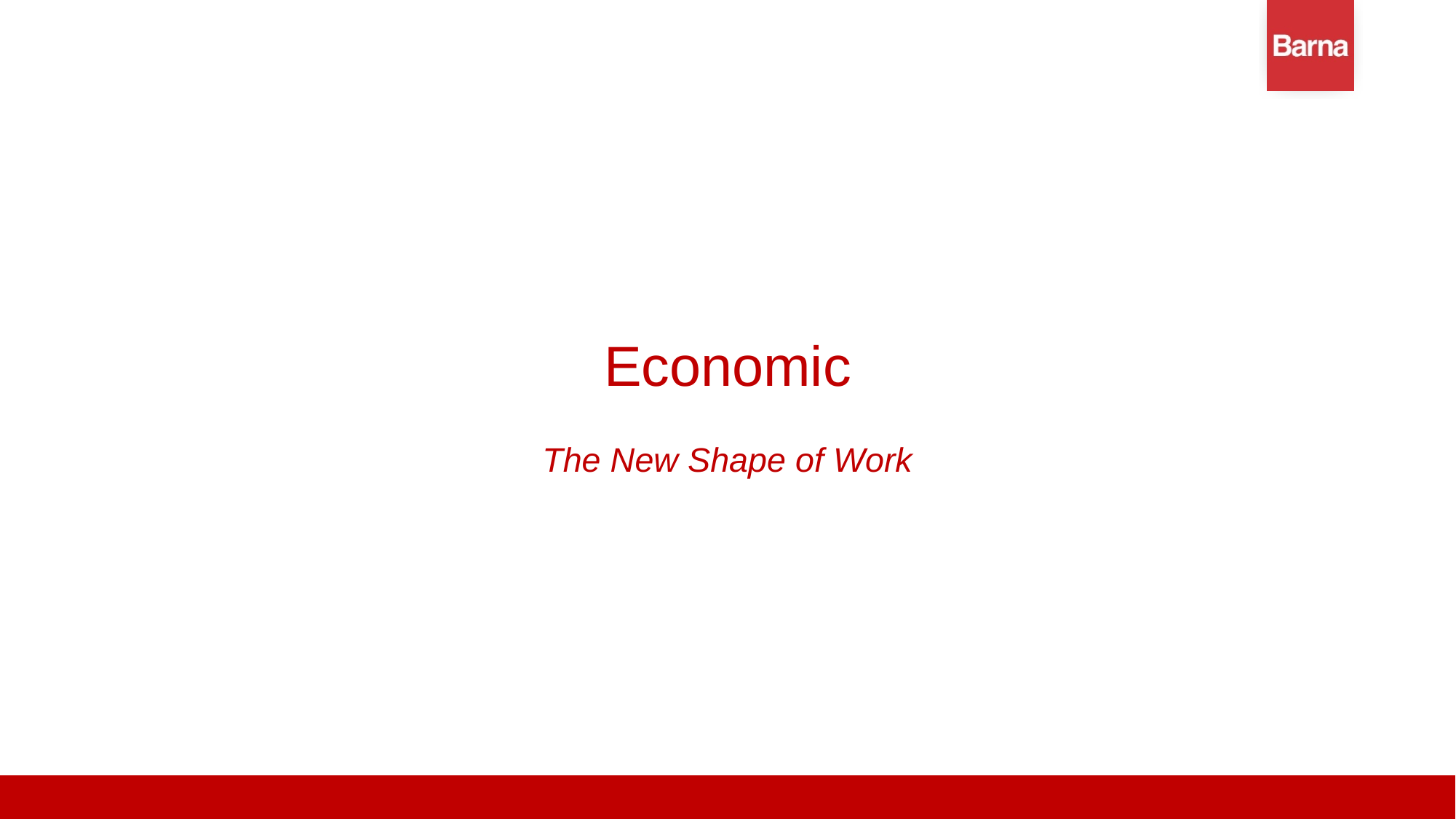

# Economic The New Shape of Work